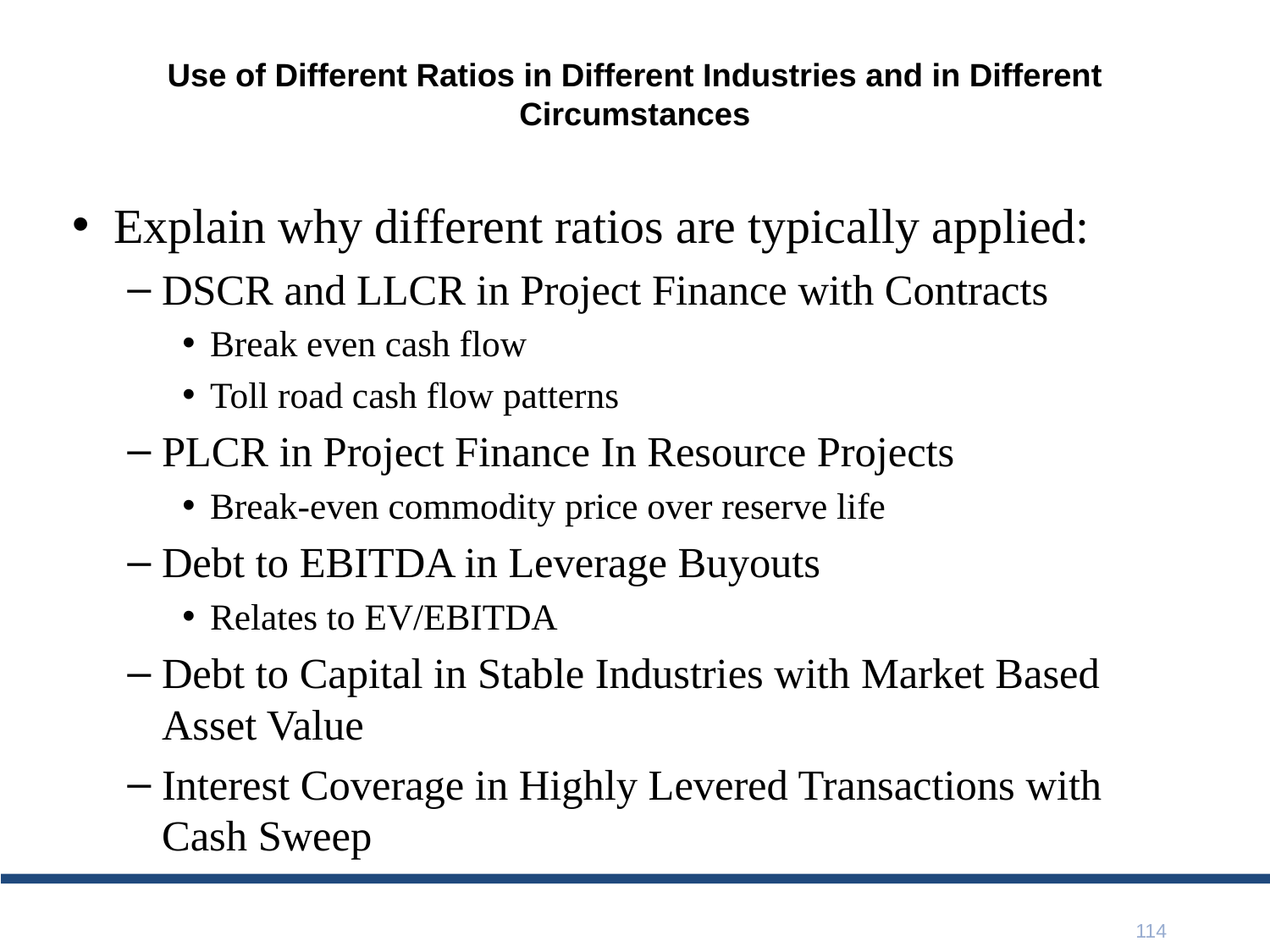

# Use of Different Ratios in Different Industries and in Different Circumstances
Explain why different ratios are typically applied:
DSCR and LLCR in Project Finance with Contracts
Break even cash flow
Toll road cash flow patterns
PLCR in Project Finance In Resource Projects
Break-even commodity price over reserve life
Debt to EBITDA in Leverage Buyouts
Relates to EV/EBITDA
Debt to Capital in Stable Industries with Market Based Asset Value
Interest Coverage in Highly Levered Transactions with Cash Sweep

114